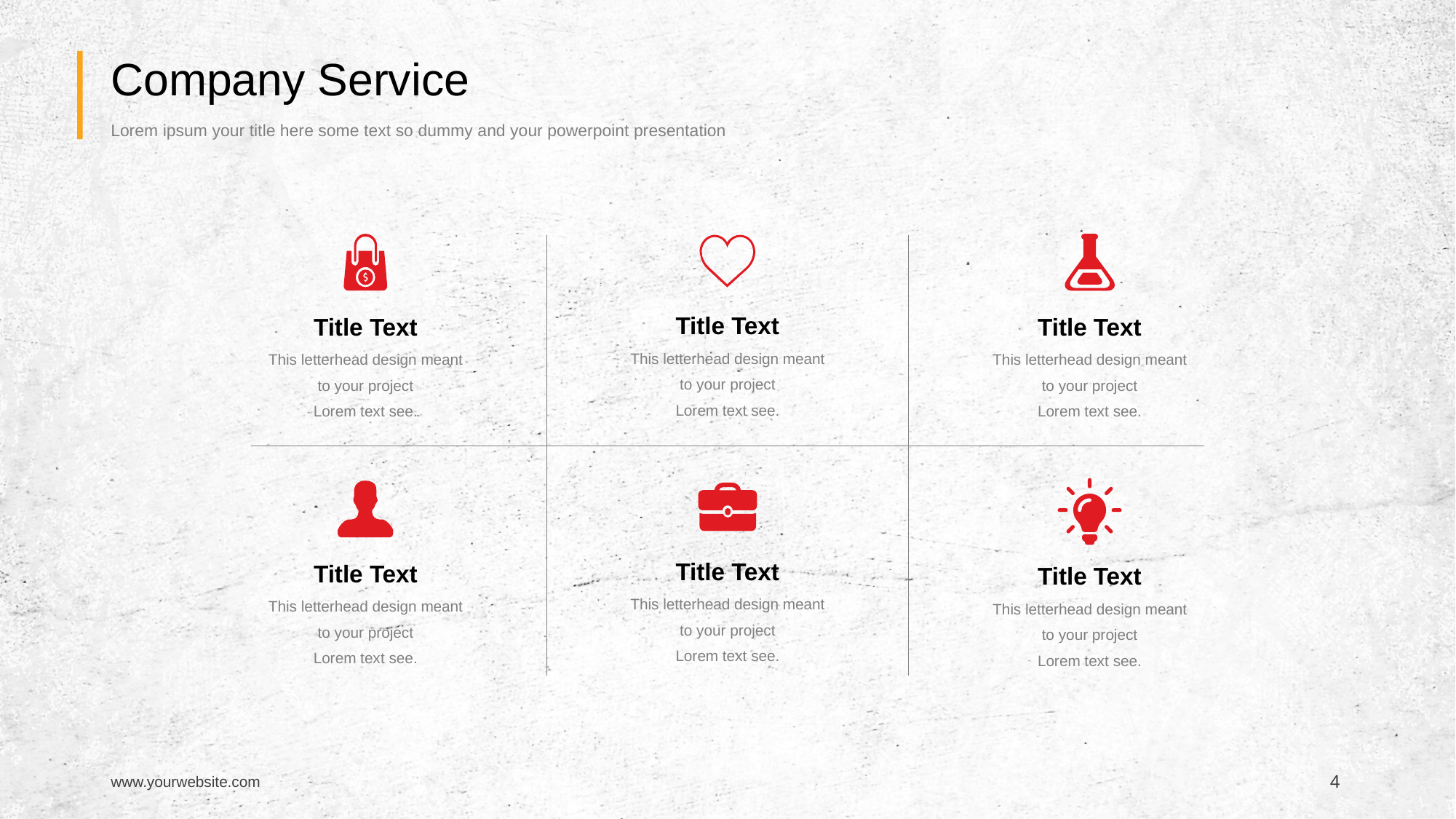

# Company Service

Lorem ipsum your title here some text so dummy and your powerpoint presentation

Title Text
This letterhead design meant to your project
Lorem text see.

Title Text
This letterhead design meant to your project
Lorem text see.

Title Text
This letterhead design meant to your project
Lorem text see.

Title Text
This letterhead design meant to your project
Lorem text see.

Title Text
This letterhead design meant to your project
Lorem text see.

Title Text
This letterhead design meant to your project
Lorem text see.
4
www.yourwebsite.com